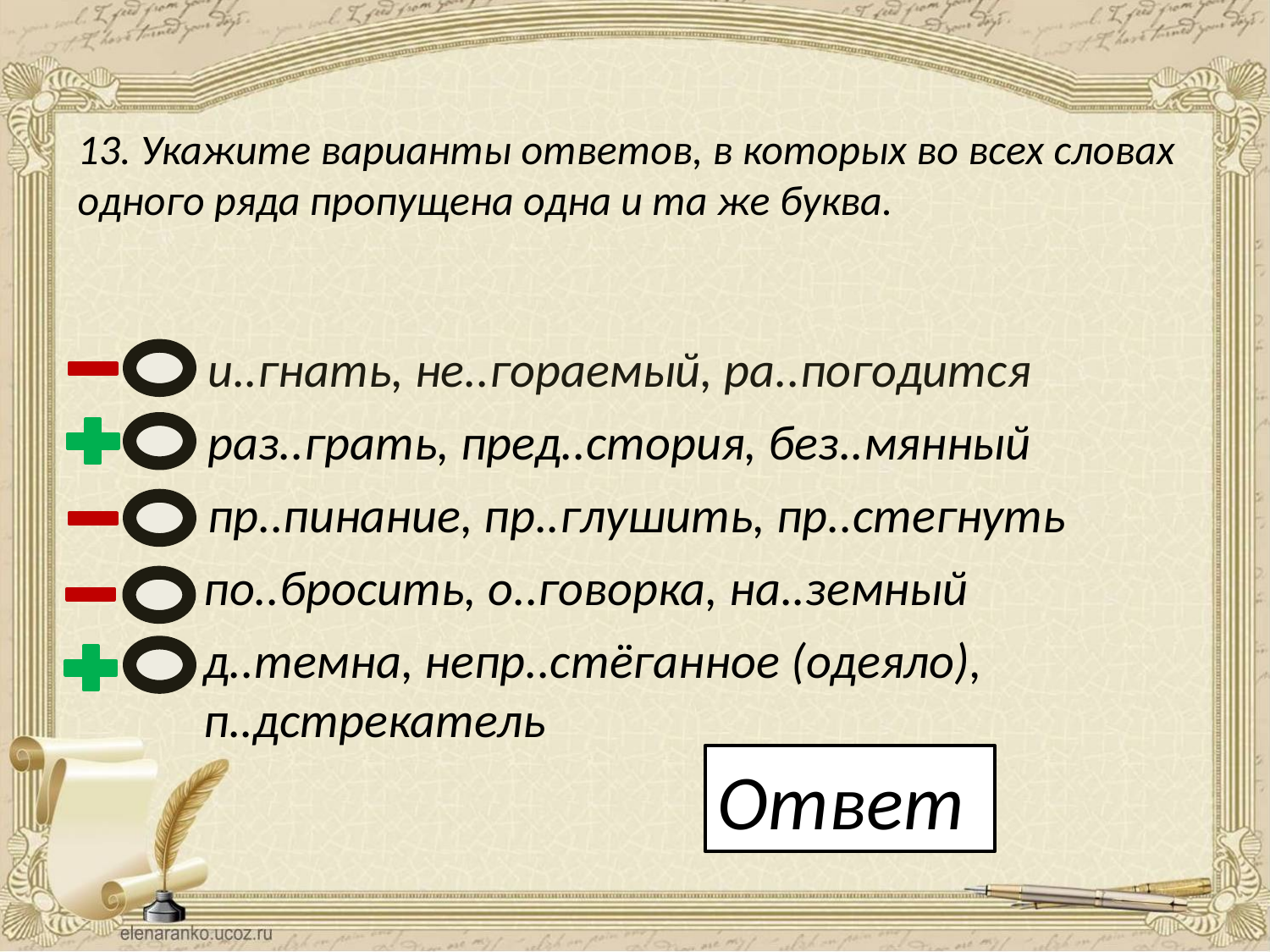

13. Укажите варианты ответов, в которых во всех словах одного ряда пропущена одна и та же буква.
и..гнать, не..гораемый, ра..погодится

раз..грать, пред..стория, без..мянный

пр..пинание, пр..глушить, пр..стегнуть

по..бросить, о..говорка, на..земный

д..темна, непр..стёганное (одеяло), п..дстрекатель

Ответ